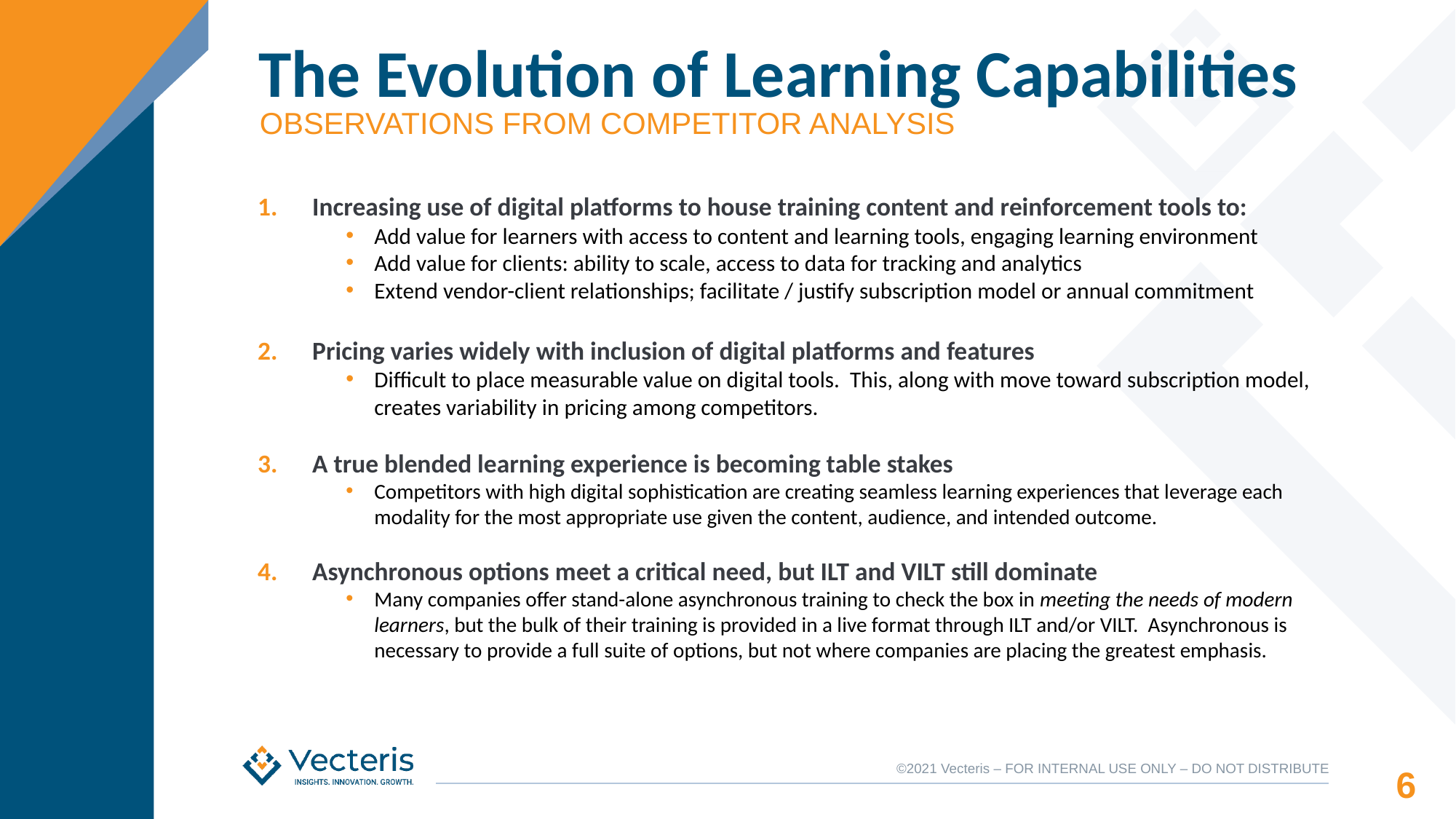

# The Evolution of Learning Capabilities
OBSERVATIONS FROM COMPETITOR ANALYSIS
Increasing use of digital platforms to house training content and reinforcement tools to:
Add value for learners with access to content and learning tools, engaging learning environment
Add value for clients: ability to scale, access to data for tracking and analytics
Extend vendor-client relationships; facilitate / justify subscription model or annual commitment

Pricing varies widely with inclusion of digital platforms and features
Difficult to place measurable value on digital tools.  This, along with move toward subscription model, creates variability in pricing among competitors.

A true blended learning experience is becoming table stakes
Competitors with high digital sophistication are creating seamless learning experiences that leverage each modality for the most appropriate use given the content, audience, and intended outcome.

Asynchronous options meet a critical need, but ILT and VILT still dominate
Many companies offer stand-alone asynchronous training to check the box in meeting the needs of modern learners, but the bulk of their training is provided in a live format through ILT and/or VILT.  Asynchronous is necessary to provide a full suite of options, but not where companies are placing the greatest emphasis.

6
©2021 Vecteris – FOR INTERNAL USE ONLY – DO NOT DISTRIBUTE